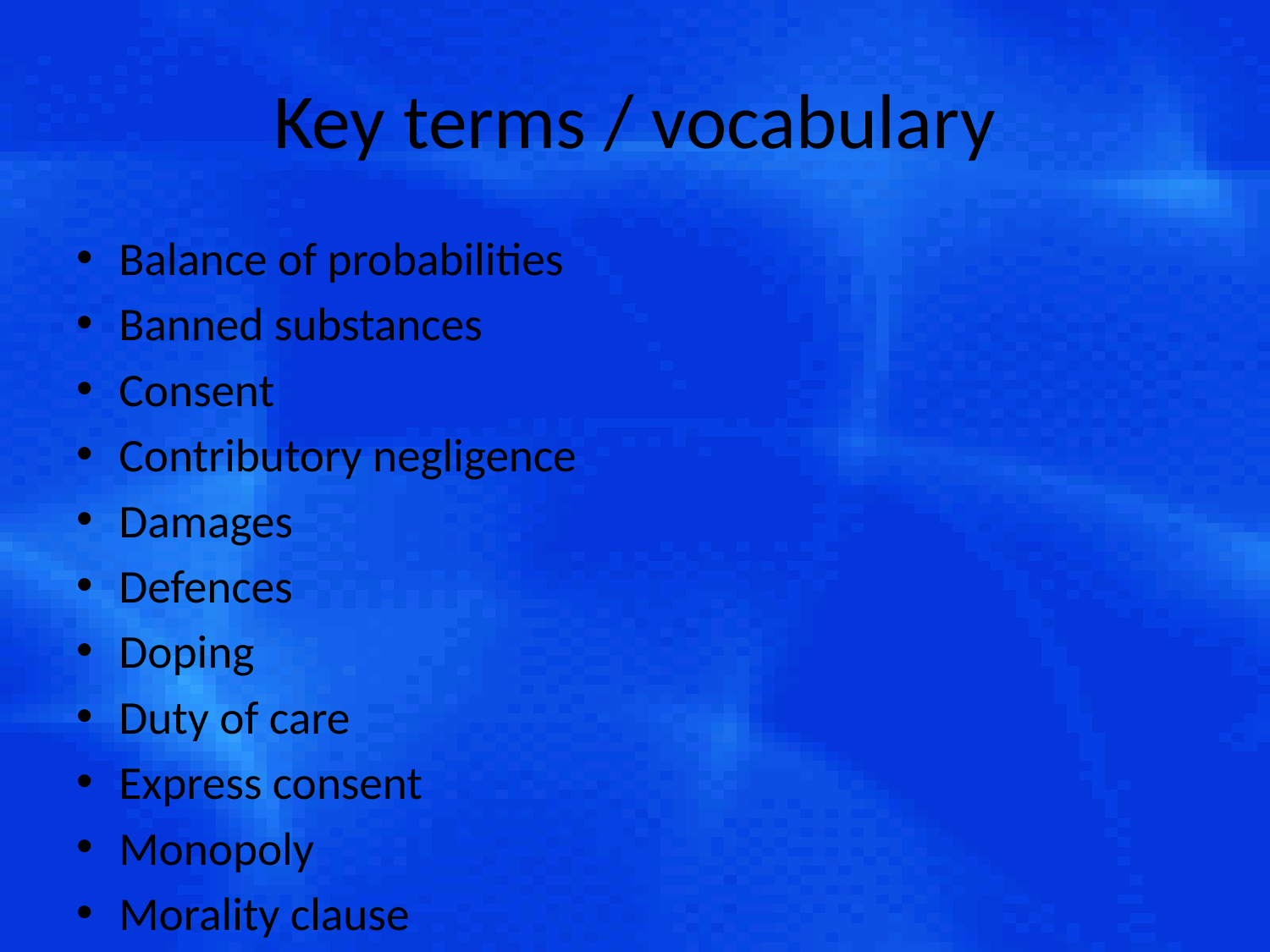

# Key terms / vocabulary
Balance of probabilities
Banned substances
Consent
Contributory negligence
Damages
Defences
Doping
Duty of care
Express consent
Monopoly
Morality clause